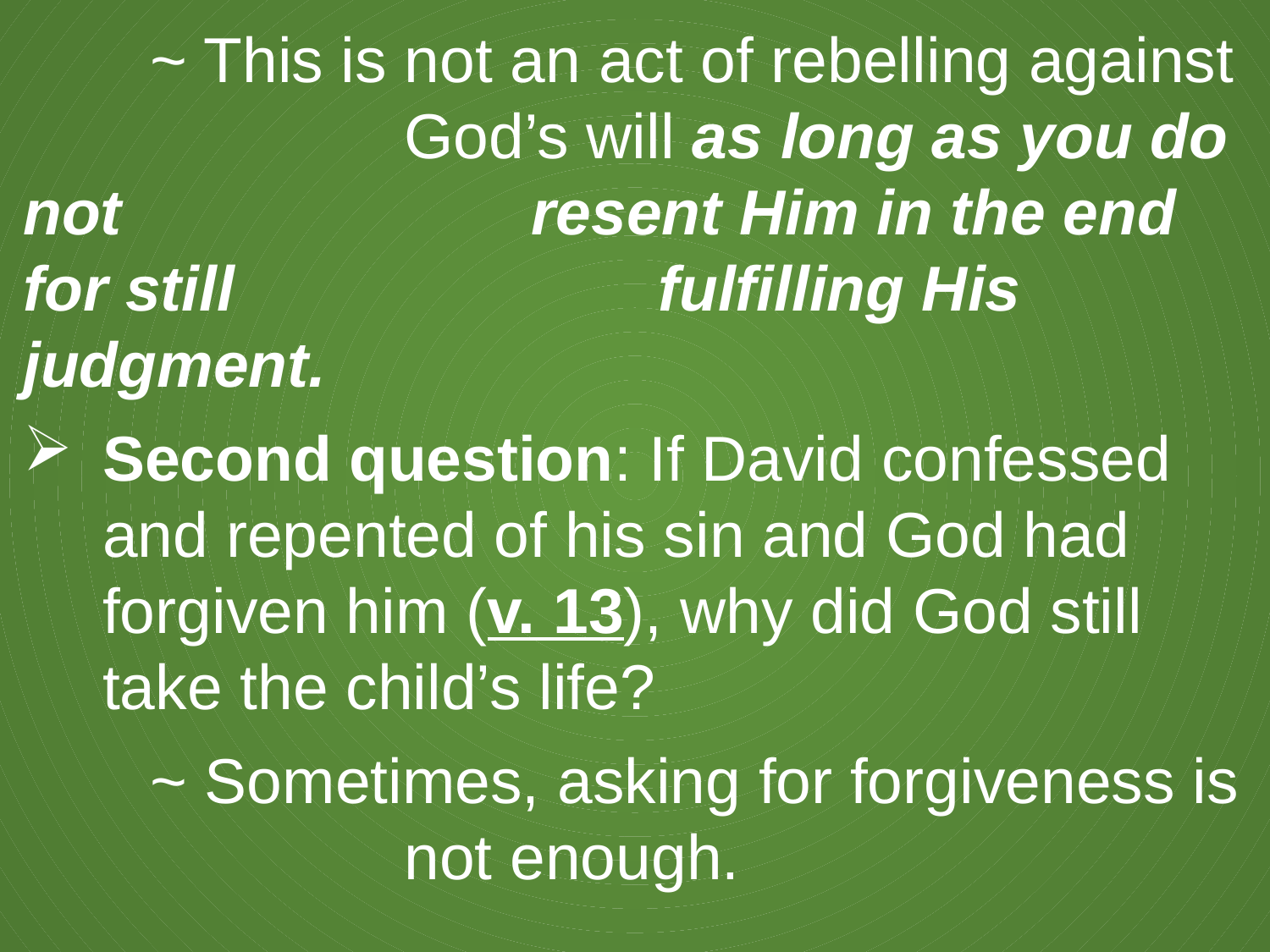

~ This is not an act of rebelling against 			God’s will as long as you do not 				resent Him in the end for still 				fulfilling His judgment.
Second question: If David confessed and repented of his sin and God had forgiven him (v. 13), why did God still take the child’s life?
	~ Sometimes, asking for forgiveness is 			not enough.